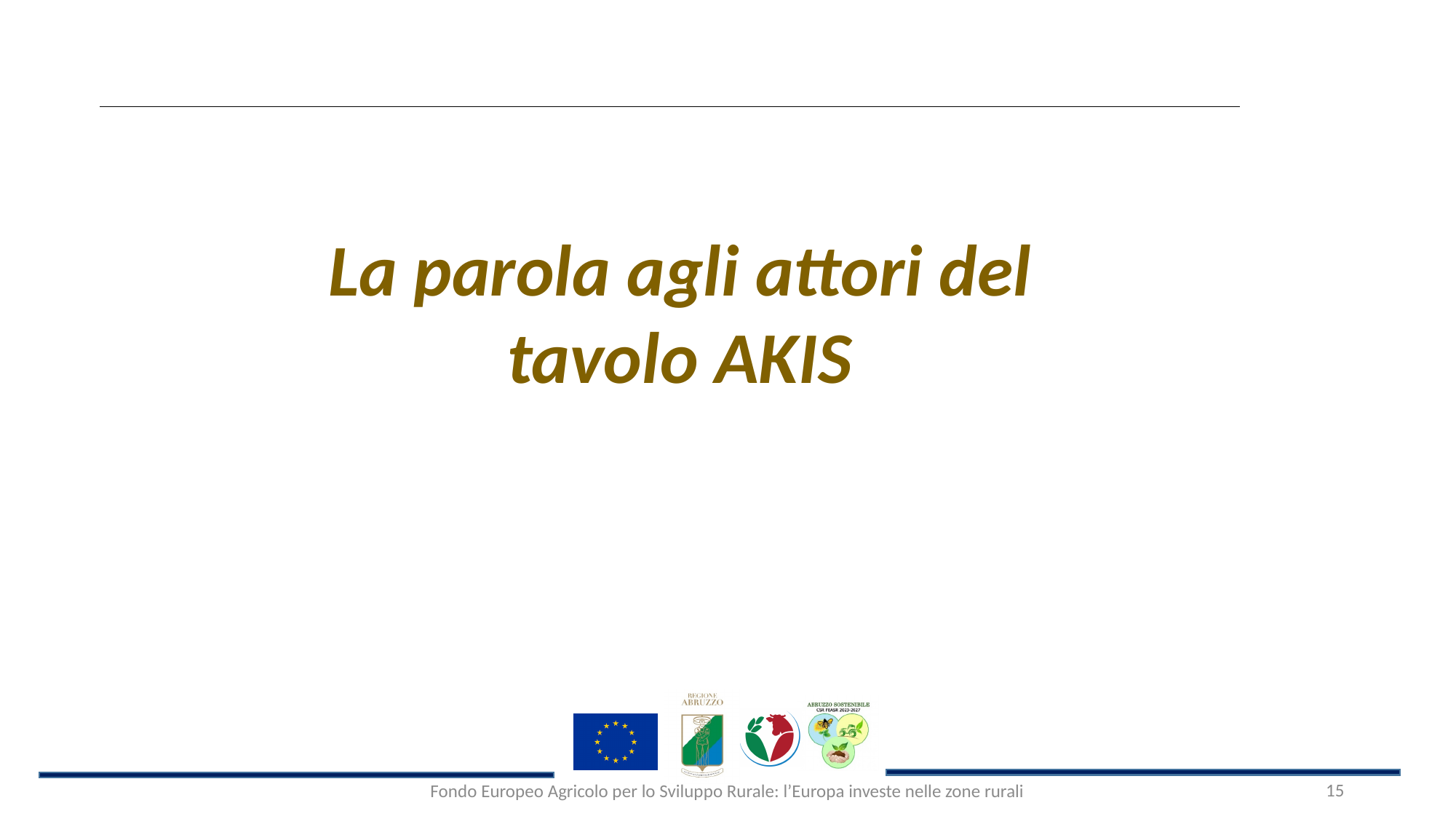

La parola agli attori del tavolo AKIS